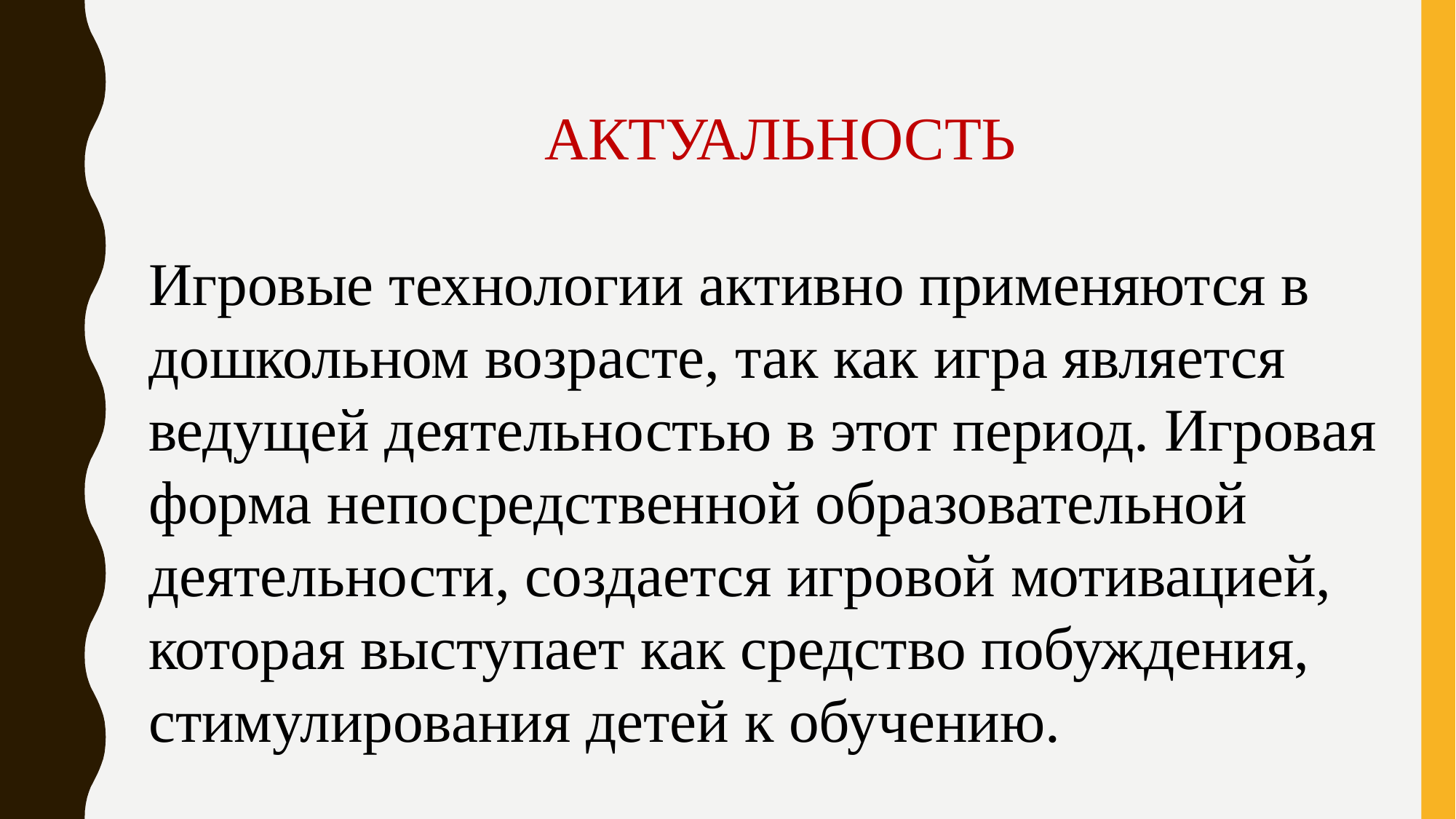

АКТУАЛЬНОСТЬ
Игровые технологии активно применяются в дошкольном возрасте, так как игра является ведущей деятельностью в этот период. Игровая форма непосредственной образовательной деятельности, создается игровой мотивацией, которая выступает как средство побуждения, стимулирования детей к обучению.